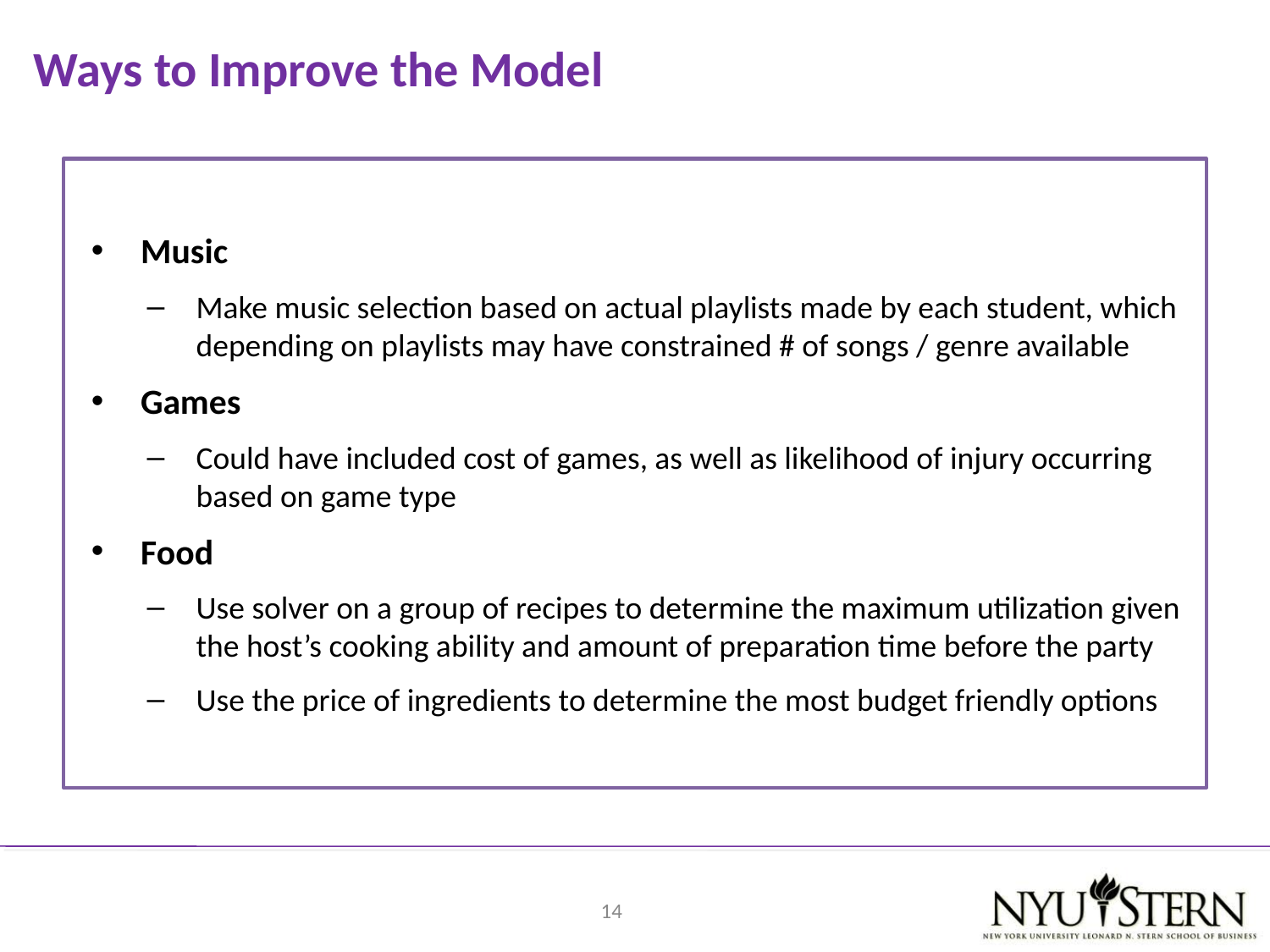

# Ways to Improve the Model
Music
Make music selection based on actual playlists made by each student, which depending on playlists may have constrained # of songs / genre available
Games
Could have included cost of games, as well as likelihood of injury occurring based on game type
Food
Use solver on a group of recipes to determine the maximum utilization given the host’s cooking ability and amount of preparation time before the party
Use the price of ingredients to determine the most budget friendly options
14